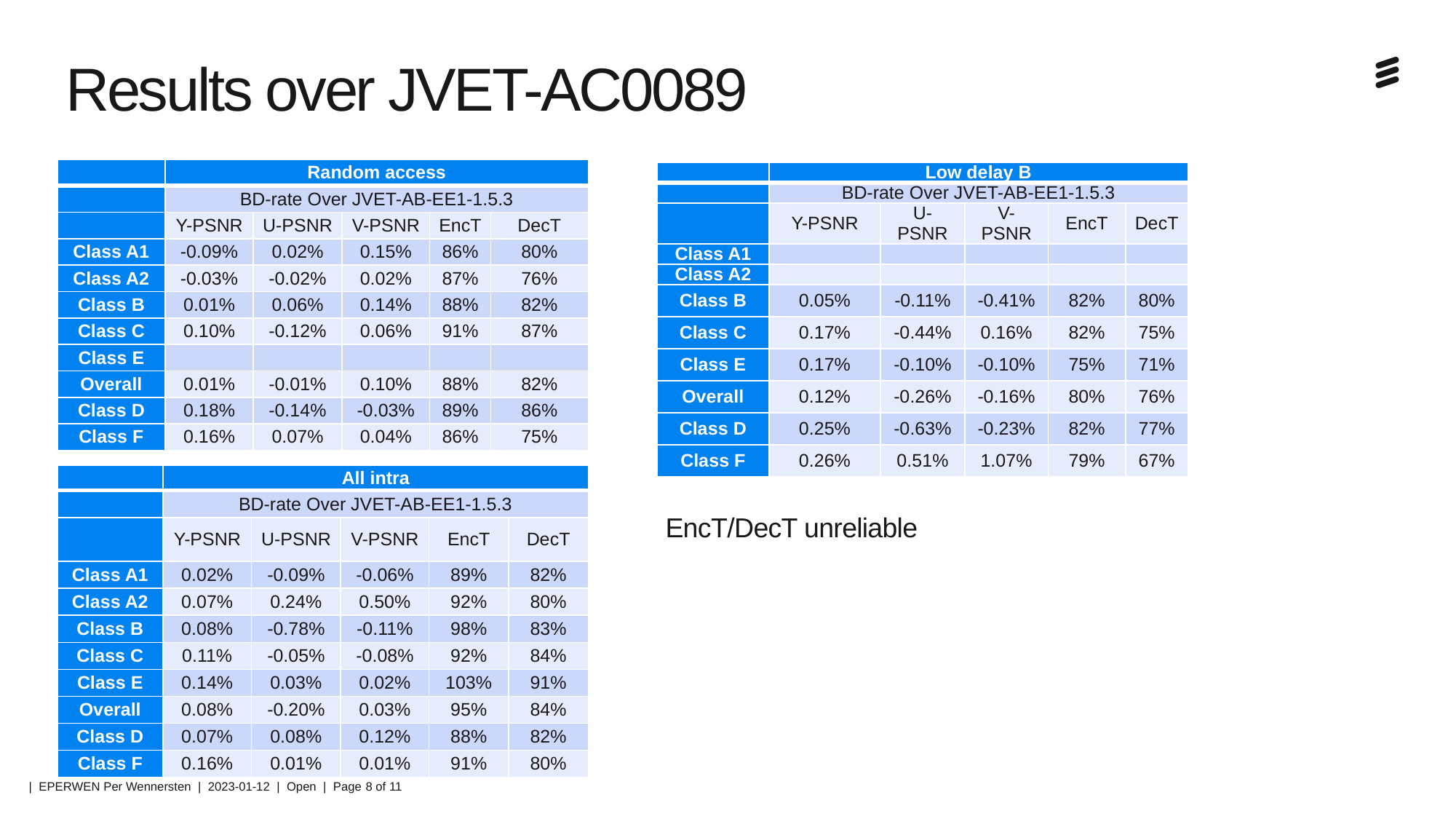

# Results over JVET-AC0089
|  | Random access |  |  |  |  |
| --- | --- | --- | --- | --- | --- |
|  | BD-rate Over JVET-AB-EE1-1.5.3 |  |  |  |  |
|  | Y-PSNR | U-PSNR | V-PSNR | EncT | DecT |
| Class A1 | -0.09% | 0.02% | 0.15% | 86% | 80% |
| Class A2 | -0.03% | -0.02% | 0.02% | 87% | 76% |
| Class B | 0.01% | 0.06% | 0.14% | 88% | 82% |
| Class C | 0.10% | -0.12% | 0.06% | 91% | 87% |
| Class E |  |  |  |  |  |
| Overall | 0.01% | -0.01% | 0.10% | 88% | 82% |
| Class D | 0.18% | -0.14% | -0.03% | 89% | 86% |
| Class F | 0.16% | 0.07% | 0.04% | 86% | 75% |
|  | Low delay B |  |  |  |  |
| --- | --- | --- | --- | --- | --- |
|  | BD-rate Over JVET-AB-EE1-1.5.3 |  |  |  |  |
|  | Y-PSNR | U-PSNR | V-PSNR | EncT | DecT |
| Class A1 |  |  |  |  |  |
| Class A2 |  |  |  |  |  |
| Class B | 0.05% | -0.11% | -0.41% | 82% | 80% |
| Class C | 0.17% | -0.44% | 0.16% | 82% | 75% |
| Class E | 0.17% | -0.10% | -0.10% | 75% | 71% |
| Overall | 0.12% | -0.26% | -0.16% | 80% | 76% |
| Class D | 0.25% | -0.63% | -0.23% | 82% | 77% |
| Class F | 0.26% | 0.51% | 1.07% | 79% | 67% |
|  | All intra |  |  |  |  |
| --- | --- | --- | --- | --- | --- |
|  | BD-rate Over JVET-AB-EE1-1.5.3 |  |  |  |  |
|  | Y-PSNR | U-PSNR | V-PSNR | EncT | DecT |
| Class A1 | 0.02% | -0.09% | -0.06% | 89% | 82% |
| Class A2 | 0.07% | 0.24% | 0.50% | 92% | 80% |
| Class B | 0.08% | -0.78% | -0.11% | 98% | 83% |
| Class C | 0.11% | -0.05% | -0.08% | 92% | 84% |
| Class E | 0.14% | 0.03% | 0.02% | 103% | 91% |
| Overall | 0.08% | -0.20% | 0.03% | 95% | 84% |
| Class D | 0.07% | 0.08% | 0.12% | 88% | 82% |
| Class F | 0.16% | 0.01% | 0.01% | 91% | 80% |
EncT/DecT unreliable